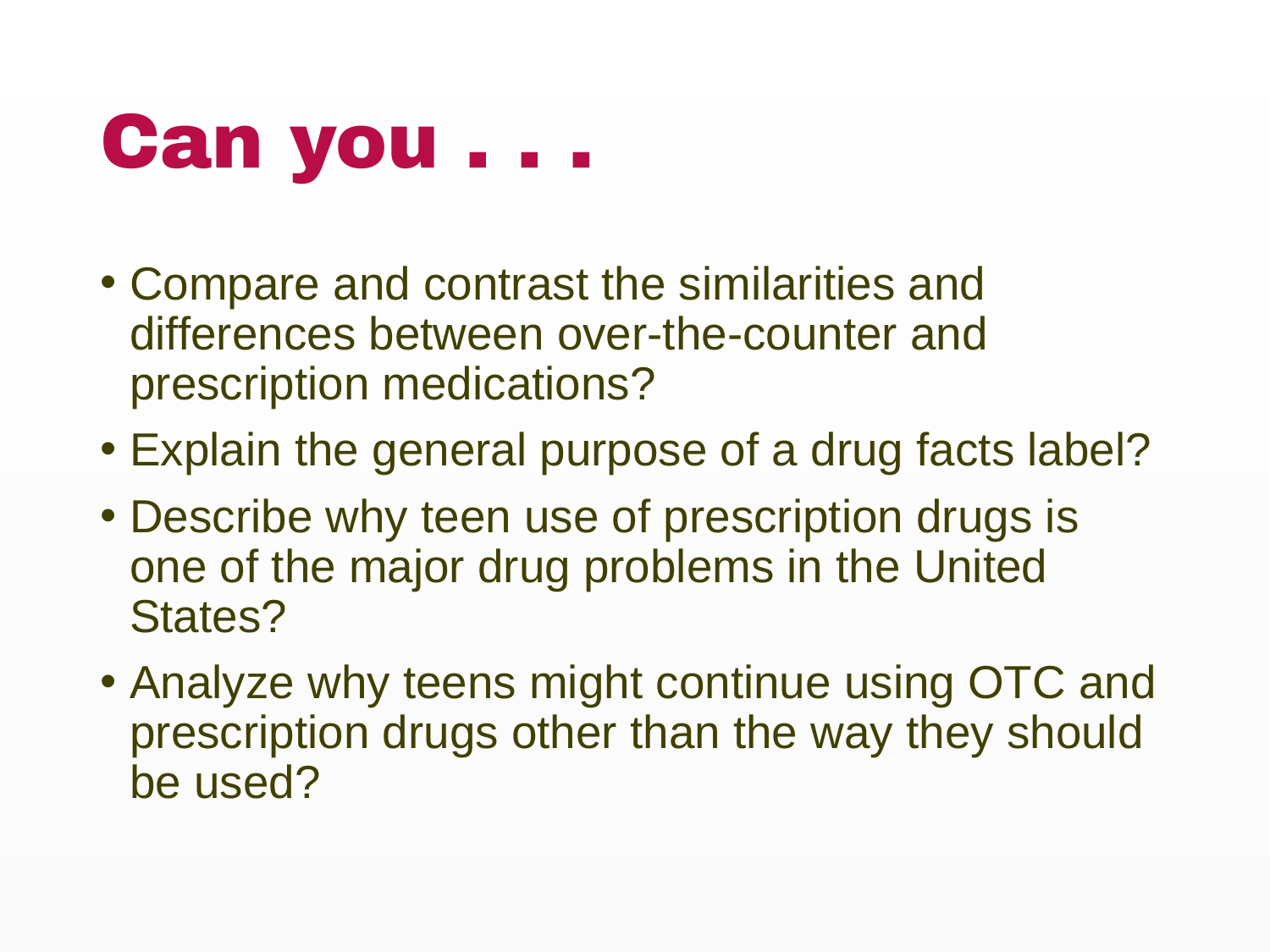

# Can you . . .
Compare and contrast the similarities and differences between over-the-counter and prescription medications?
Explain the general purpose of a drug facts label?
Describe why teen use of prescription drugs is one of the major drug problems in the United States?
Analyze why teens might continue using OTC and prescription drugs other than the way they should be used?